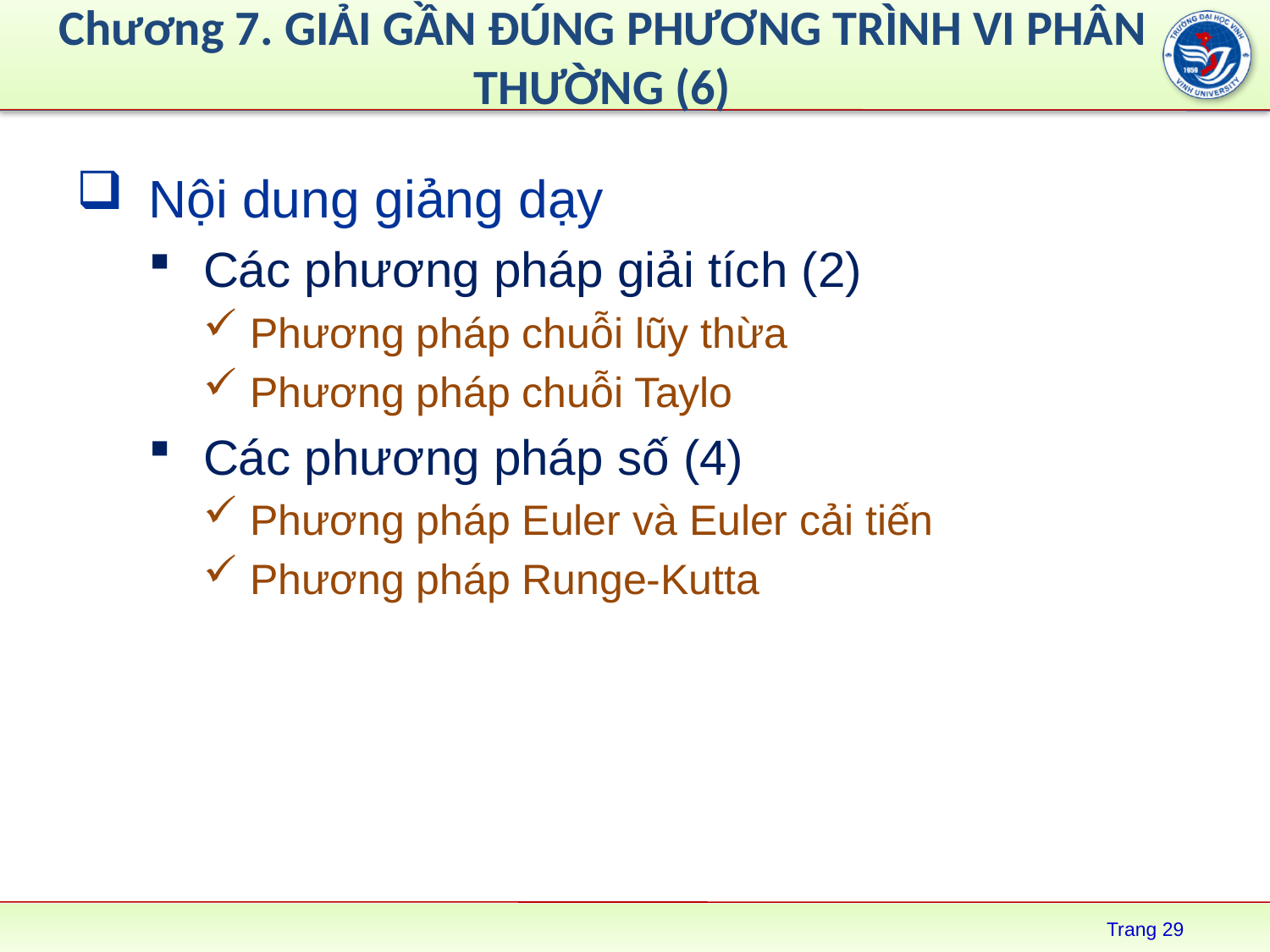

# Chương 7. GIẢI GẦN ĐÚNG PHƯƠNG TRÌNH VI PHÂN THƯỜNG (6)
Nội dung giảng dạy
Các phương pháp giải tích (2)
Phương pháp chuỗi lũy thừa
Phương pháp chuỗi Taylo
Các phương pháp số (4)
Phương pháp Euler và Euler cải tiến
Phương pháp Runge-Kutta